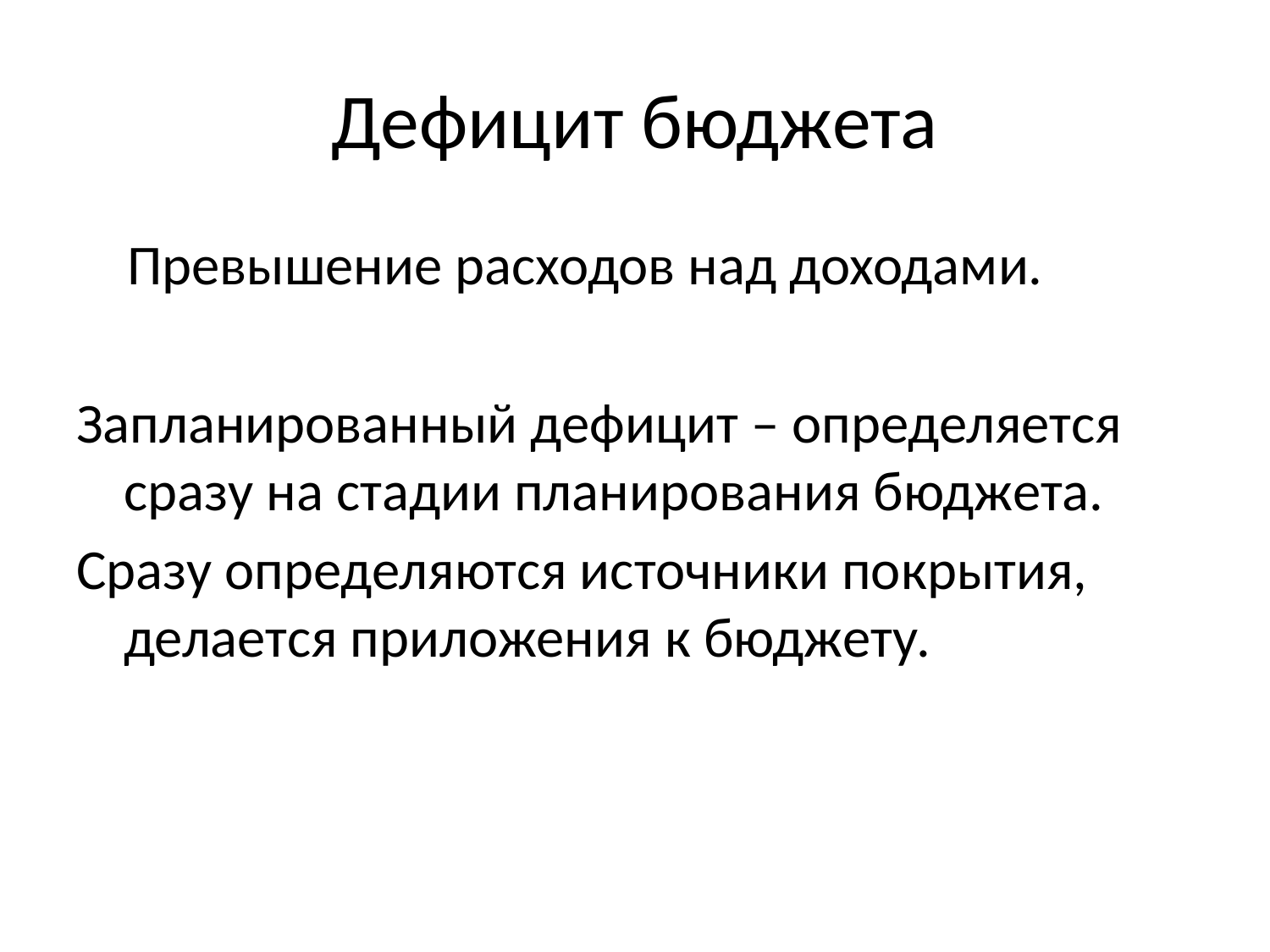

# Дефицит бюджета
    Превышение расходов над доходами.

Запланированный дефицит – определяется сразу на стадии планирования бюджета.
Сразу определяются источники покрытия, делается приложения к бюджету.